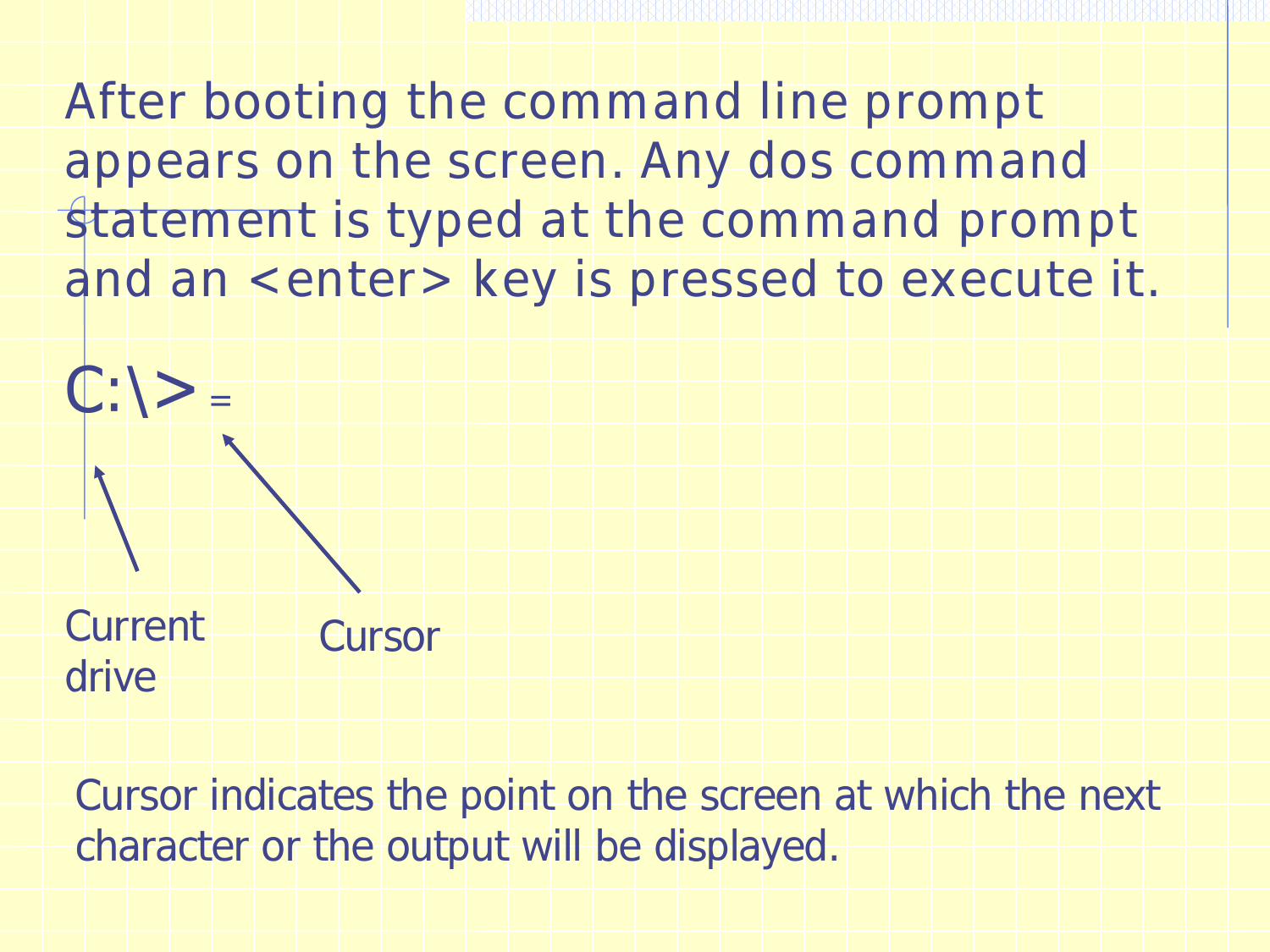

After booting the command line prompt appears on the screen. Any dos command statement is typed at the command prompt and an <enter> key is pressed to execute it.
C:\>=

Current drive
Cursor

Cursor indicates the point on the screen at which the next character or the output will be displayed.